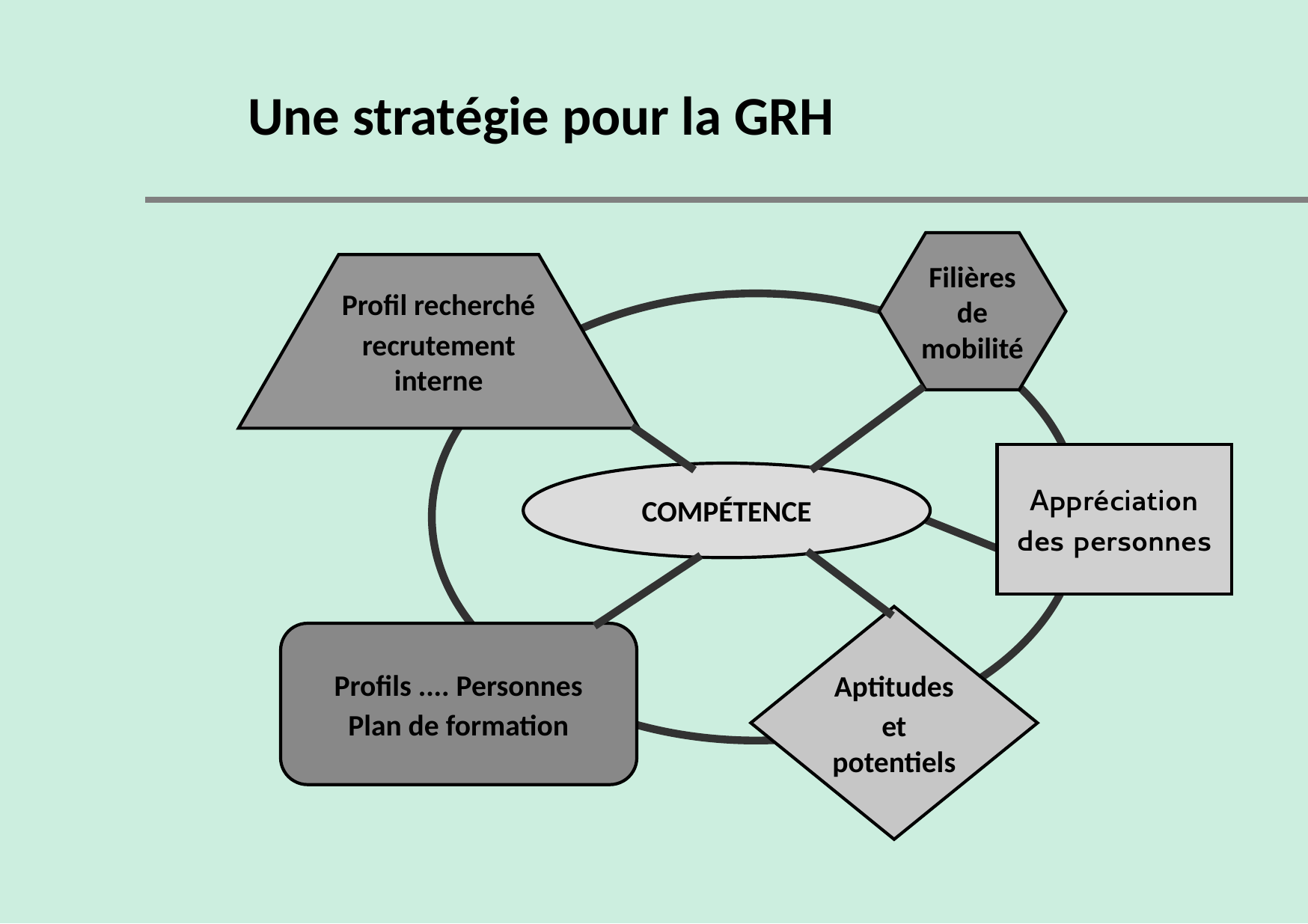

Une stratégie pour la GRH

Filières de mobilité
Profil recherché
recrutement interne

Appréciation
des personnes
COMPÉTENCE

Aptitudes
et potentiels
Profils .... Personnes
Plan de formation